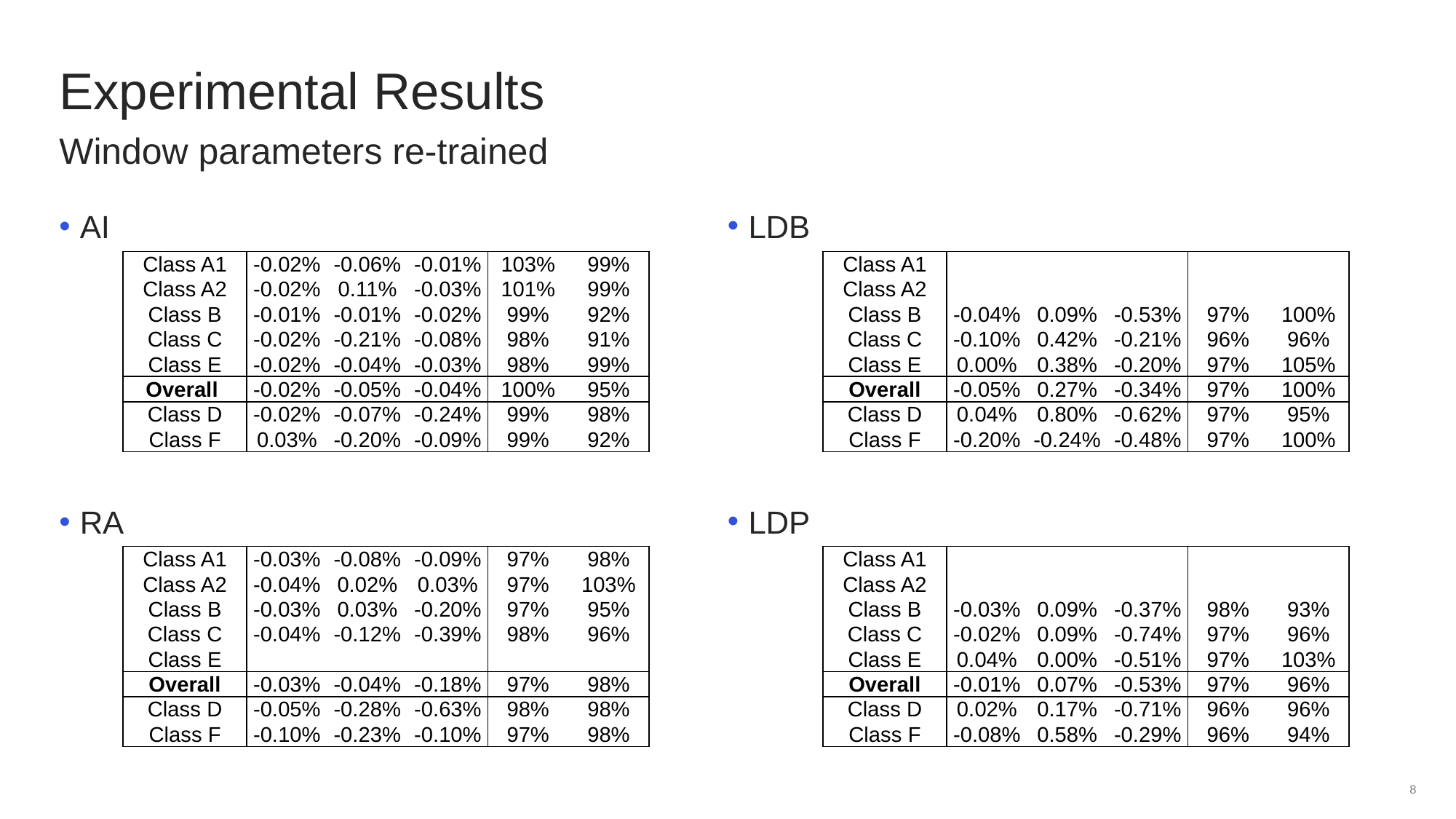

# Experimental Results
Window parameters re-trained
LDB

LDP
AI

RA
| Class A1 | -0.02% | -0.06% | -0.01% | 103% | 99% |
| --- | --- | --- | --- | --- | --- |
| Class A2 | -0.02% | 0.11% | -0.03% | 101% | 99% |
| Class B | -0.01% | -0.01% | -0.02% | 99% | 92% |
| Class C | -0.02% | -0.21% | -0.08% | 98% | 91% |
| Class E | -0.02% | -0.04% | -0.03% | 98% | 99% |
| Overall | -0.02% | -0.05% | -0.04% | 100% | 95% |
| Class D | -0.02% | -0.07% | -0.24% | 99% | 98% |
| Class F | 0.03% | -0.20% | -0.09% | 99% | 92% |
| Class A1 |  |  |  |  |  |
| --- | --- | --- | --- | --- | --- |
| Class A2 |  |  |  |  |  |
| Class B | -0.04% | 0.09% | -0.53% | 97% | 100% |
| Class C | -0.10% | 0.42% | -0.21% | 96% | 96% |
| Class E | 0.00% | 0.38% | -0.20% | 97% | 105% |
| Overall | -0.05% | 0.27% | -0.34% | 97% | 100% |
| Class D | 0.04% | 0.80% | -0.62% | 97% | 95% |
| Class F | -0.20% | -0.24% | -0.48% | 97% | 100% |
| Class A1 | -0.03% | -0.08% | -0.09% | 97% | 98% |
| --- | --- | --- | --- | --- | --- |
| Class A2 | -0.04% | 0.02% | 0.03% | 97% | 103% |
| Class B | -0.03% | 0.03% | -0.20% | 97% | 95% |
| Class C | -0.04% | -0.12% | -0.39% | 98% | 96% |
| Class E |  |  |  |  |  |
| Overall | -0.03% | -0.04% | -0.18% | 97% | 98% |
| Class D | -0.05% | -0.28% | -0.63% | 98% | 98% |
| Class F | -0.10% | -0.23% | -0.10% | 97% | 98% |
| Class A1 |  |  |  |  |  |
| --- | --- | --- | --- | --- | --- |
| Class A2 |  |  |  |  |  |
| Class B | -0.03% | 0.09% | -0.37% | 98% | 93% |
| Class C | -0.02% | 0.09% | -0.74% | 97% | 96% |
| Class E | 0.04% | 0.00% | -0.51% | 97% | 103% |
| Overall | -0.01% | 0.07% | -0.53% | 97% | 96% |
| Class D | 0.02% | 0.17% | -0.71% | 96% | 96% |
| Class F | -0.08% | 0.58% | -0.29% | 96% | 94% |